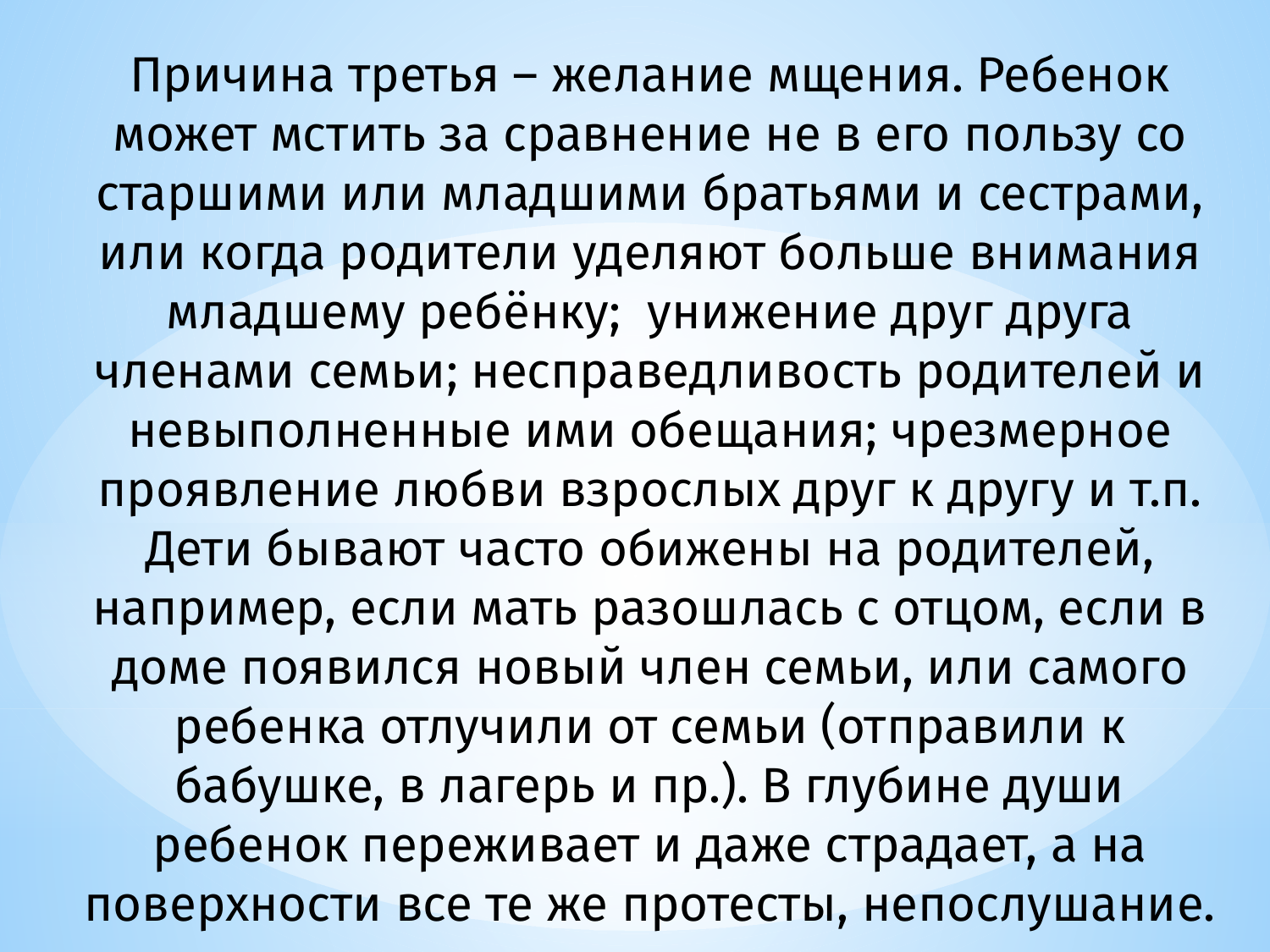

Причина третья – желание мщения. Ребенок может мстить за сравнение не в его пользу со старшими или младшими братьями и сестрами, или когда родители уделяют больше внимания младшему ребёнку;  унижение друг друга членами семьи; несправедливость родителей и невыполненные ими обещания; чрезмерное проявление любви взрослых друг к другу и т.п. Дети бывают часто обижены на родителей, например, если мать разошлась с отцом, если в доме появился новый член семьи, или самого ребенка отлучили от семьи (отправили к бабушке, в лагерь и пр.). В глубине души ребенок переживает и даже страдает, а на поверхности все те же протесты, непослушание.